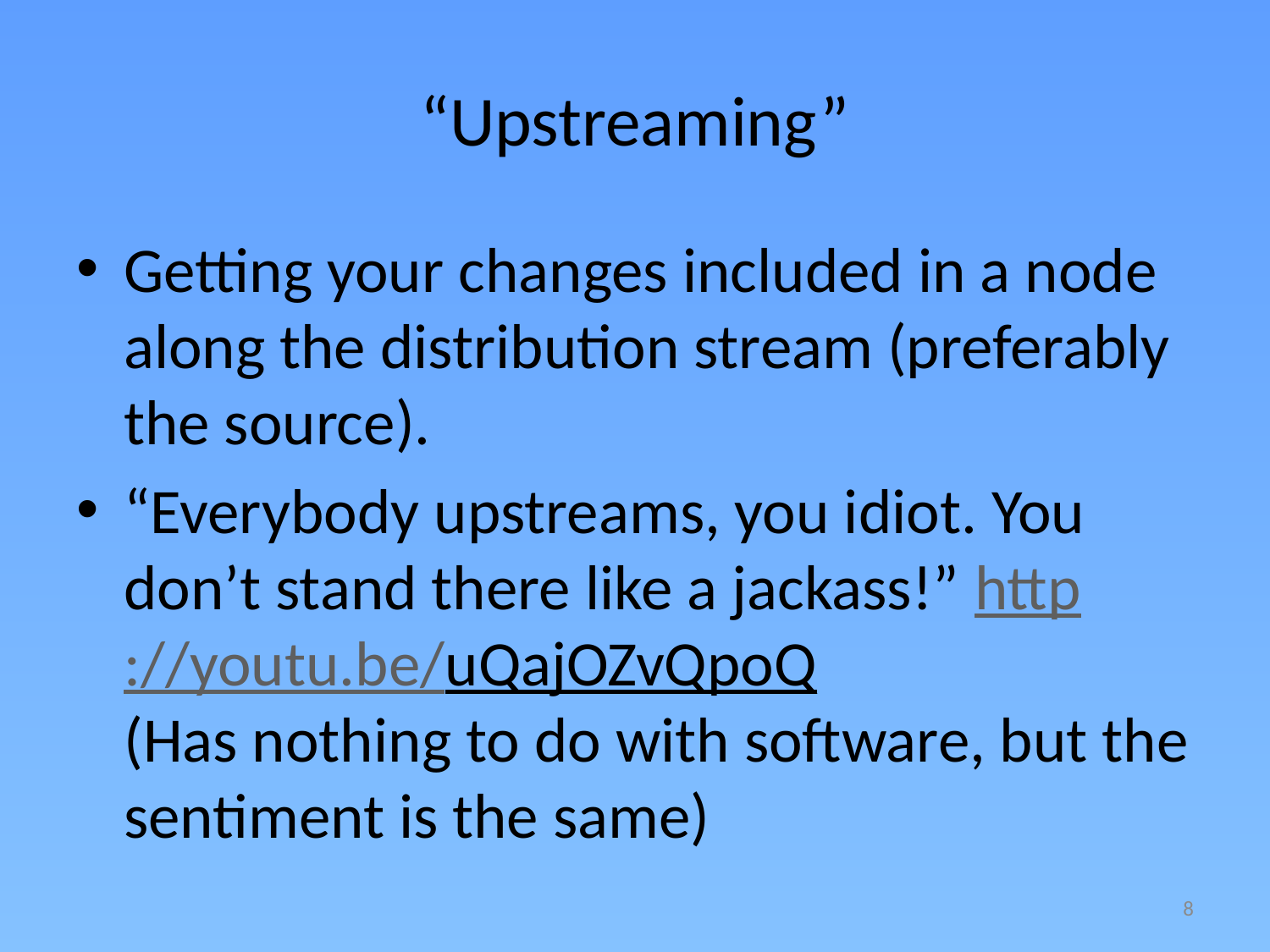

# “Upstreaming”
Getting your changes included in a node along the distribution stream (preferably the source).
“Everybody upstreams, you idiot. You don’t stand there like a jackass!” http://youtu.be/uQajOZvQpoQ
(Has nothing to do with software, but the sentiment is the same)
8